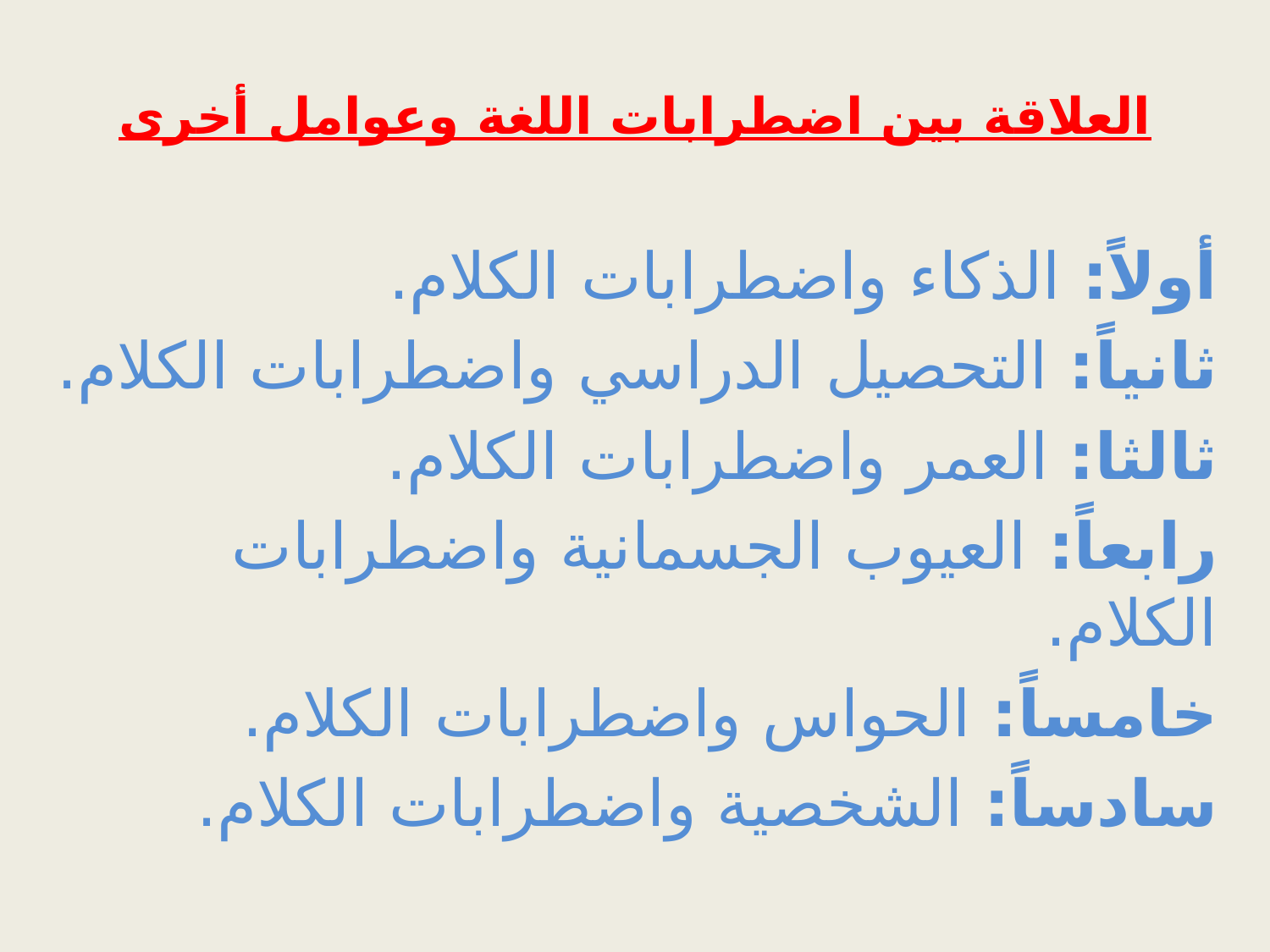

# العلاقة بين اضطرابات اللغة وعوامل أخرى
أولاً: الذكاء واضطرابات الكلام.
ثانياً: التحصيل الدراسي واضطرابات الكلام.
ثالثا: العمر واضطرابات الكلام.
رابعاً: العيوب الجسمانية واضطرابات الكلام.
خامساً: الحواس واضطرابات الكلام.
سادساً: الشخصية واضطرابات الكلام.